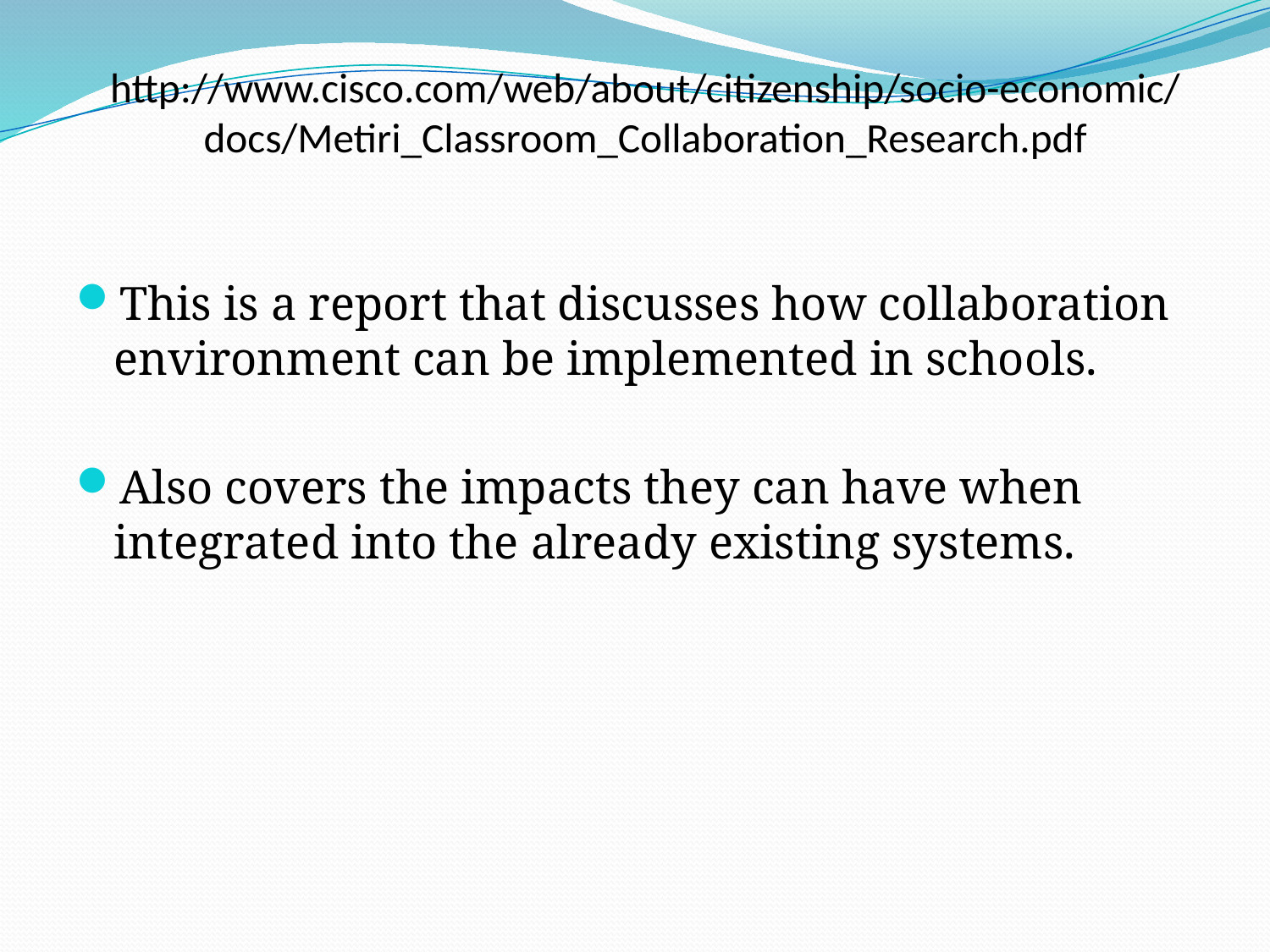

http://www.cisco.com/web/about/citizenship/socio-economic/docs/Metiri_Classroom_Collaboration_Research.pdf
This is a report that discusses how collaboration environment can be implemented in schools.

Also covers the impacts they can have when integrated into the already existing systems.